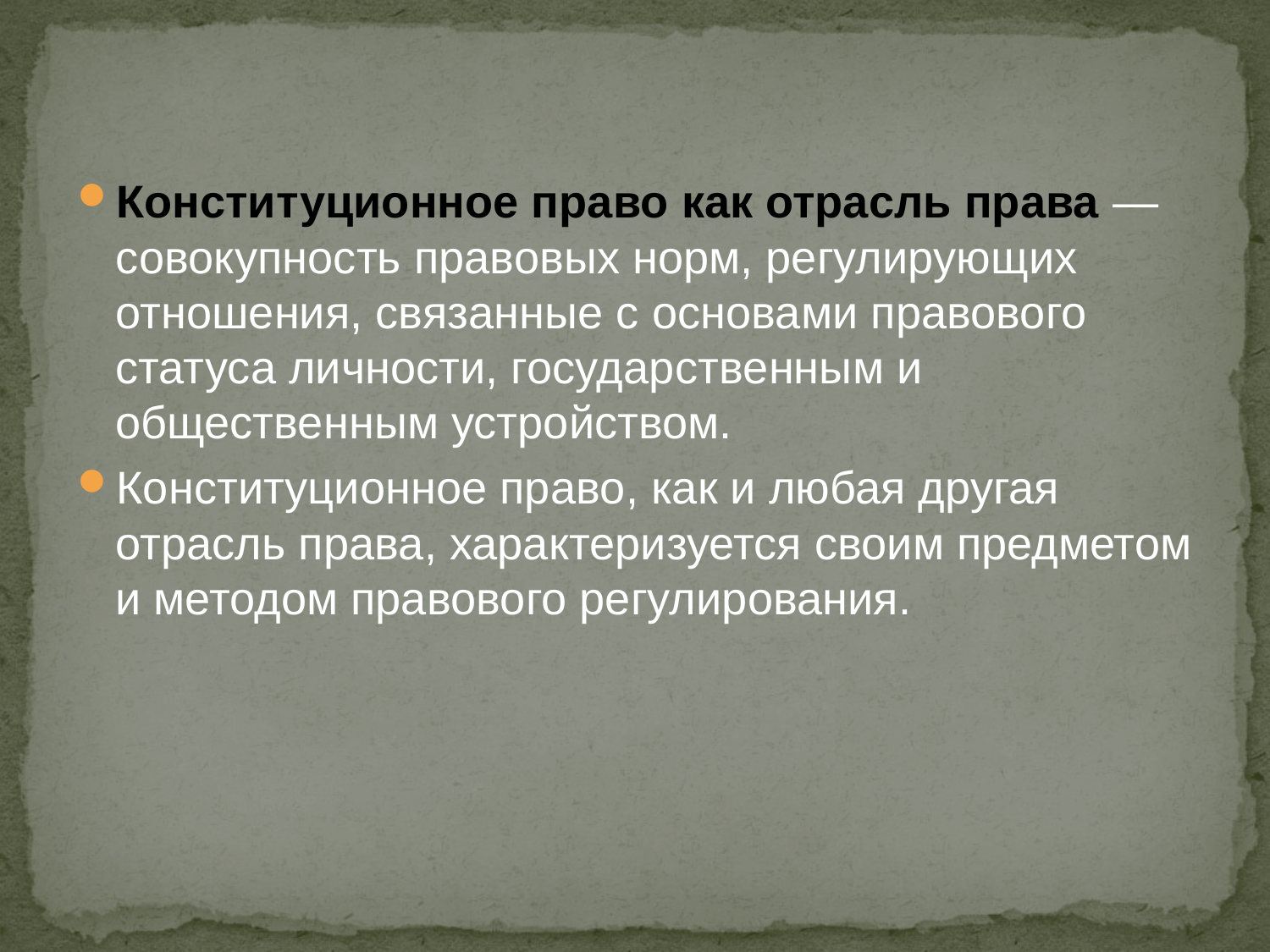

Конституционное право как отрасль права — сово­купность правовых норм, регулирующих отношения, свя­занные с основами правового статуса личности, государ­ственным и общественным устройством.
Конституционное право, как и любая другая отрасль права, характеризуется своим предметом и методом правового регулирования.